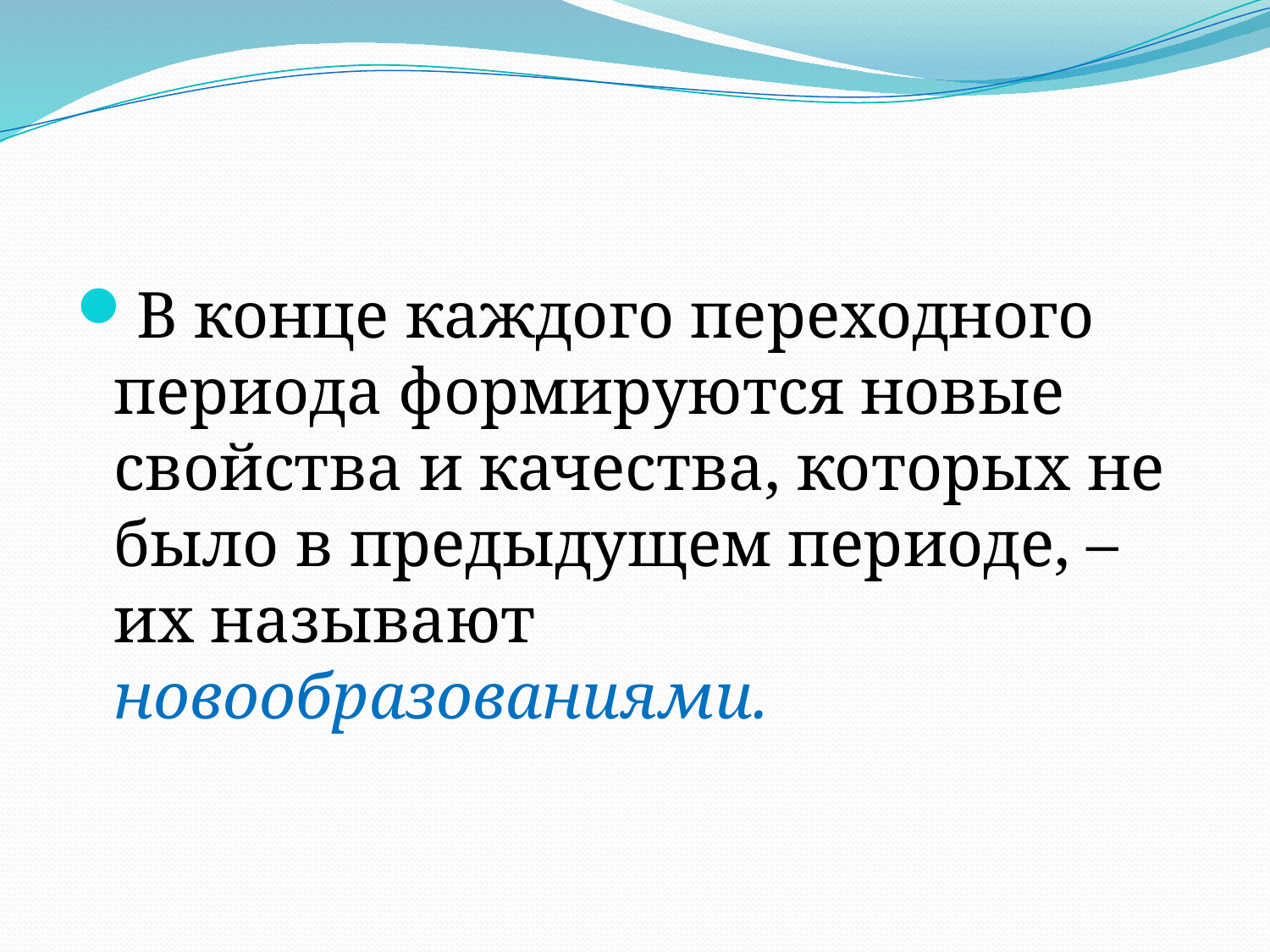

#
В конце каждого переходного периода формируются новые свойства и качества, которых не было в предыдущем периоде, – их называют новообразованиями.